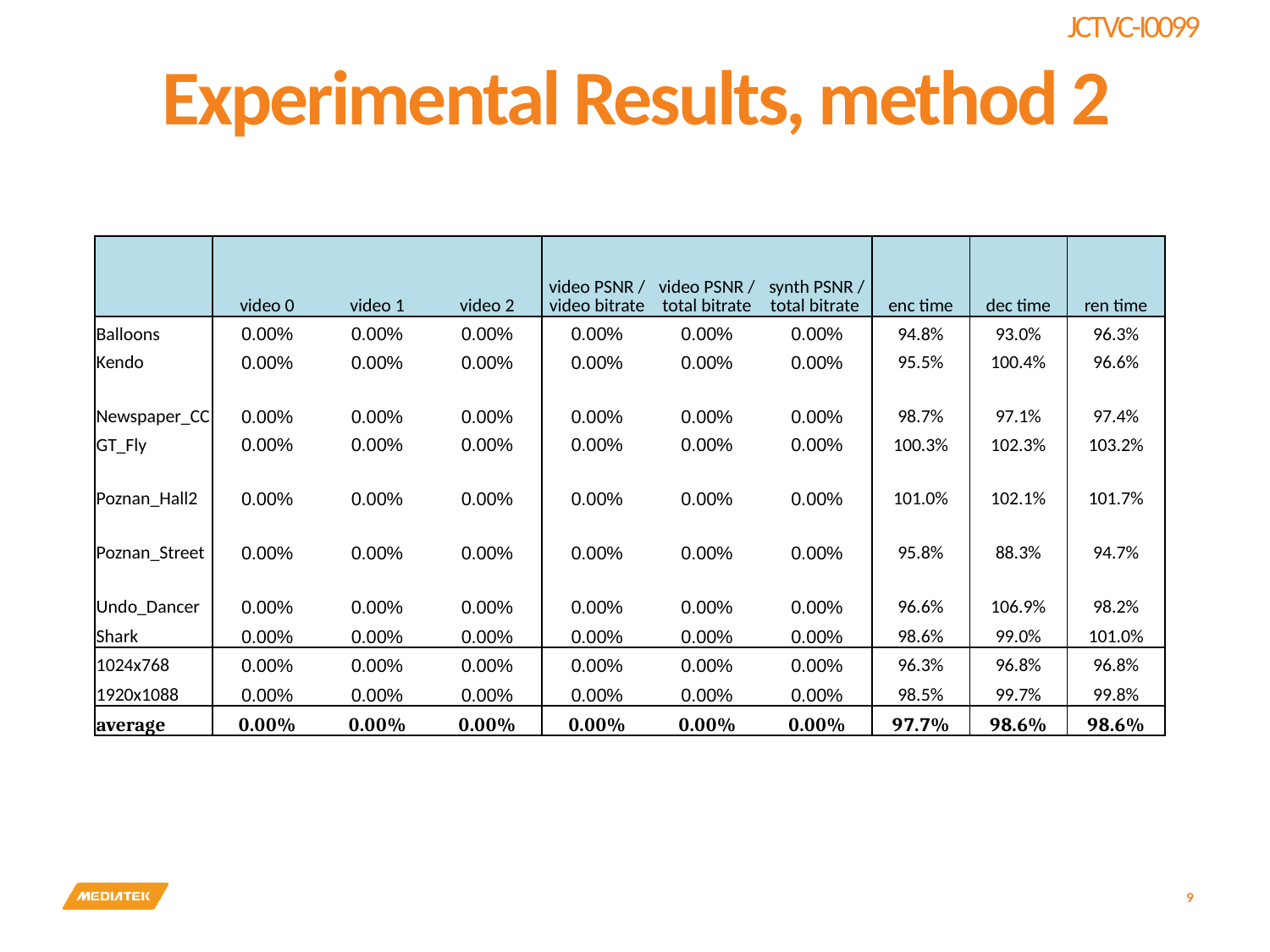

# Experimental Results, method 2
|  | video 0 | video 1 | video 2 | video PSNR / video bitrate | video PSNR / total bitrate | synth PSNR / total bitrate | enc time | dec time | ren time |
| --- | --- | --- | --- | --- | --- | --- | --- | --- | --- |
| Balloons | 0.00% | 0.00% | 0.00% | 0.00% | 0.00% | 0.00% | 94.8% | 93.0% | 96.3% |
| Kendo | 0.00% | 0.00% | 0.00% | 0.00% | 0.00% | 0.00% | 95.5% | 100.4% | 96.6% |
| Newspaper\_CC | 0.00% | 0.00% | 0.00% | 0.00% | 0.00% | 0.00% | 98.7% | 97.1% | 97.4% |
| GT\_Fly | 0.00% | 0.00% | 0.00% | 0.00% | 0.00% | 0.00% | 100.3% | 102.3% | 103.2% |
| Poznan\_Hall2 | 0.00% | 0.00% | 0.00% | 0.00% | 0.00% | 0.00% | 101.0% | 102.1% | 101.7% |
| Poznan\_Street | 0.00% | 0.00% | 0.00% | 0.00% | 0.00% | 0.00% | 95.8% | 88.3% | 94.7% |
| Undo\_Dancer | 0.00% | 0.00% | 0.00% | 0.00% | 0.00% | 0.00% | 96.6% | 106.9% | 98.2% |
| Shark | 0.00% | 0.00% | 0.00% | 0.00% | 0.00% | 0.00% | 98.6% | 99.0% | 101.0% |
| 1024x768 | 0.00% | 0.00% | 0.00% | 0.00% | 0.00% | 0.00% | 96.3% | 96.8% | 96.8% |
| 1920x1088 | 0.00% | 0.00% | 0.00% | 0.00% | 0.00% | 0.00% | 98.5% | 99.7% | 99.8% |
| average | 0.00% | 0.00% | 0.00% | 0.00% | 0.00% | 0.00% | 97.7% | 98.6% | 98.6% |
9